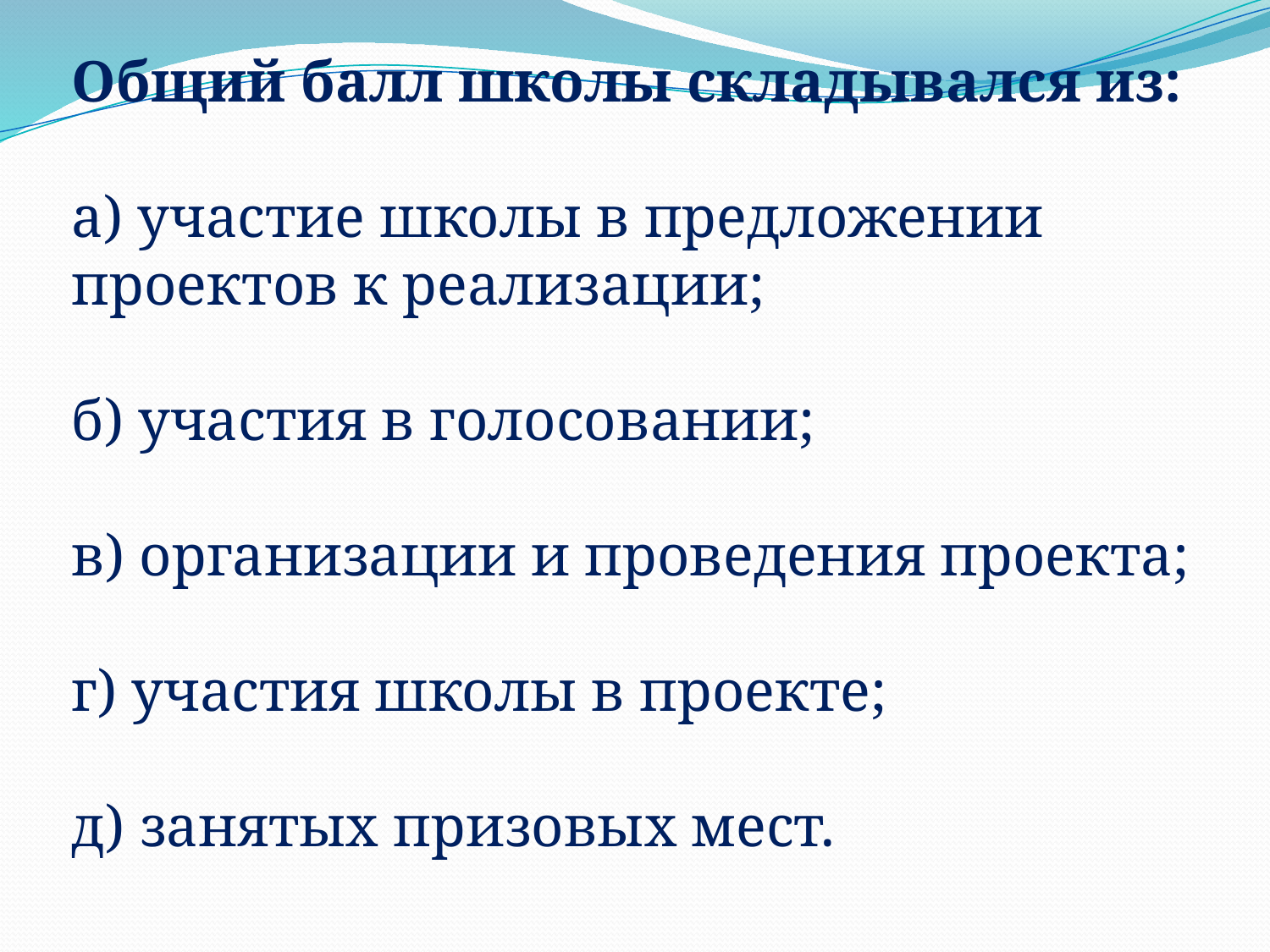

Общий балл школы складывался из:

а) участие школы в предложении проектов к реализации;

б) участия в голосовании;

в) организации и проведения проекта;

г) участия школы в проекте;

д) занятых призовых мест.